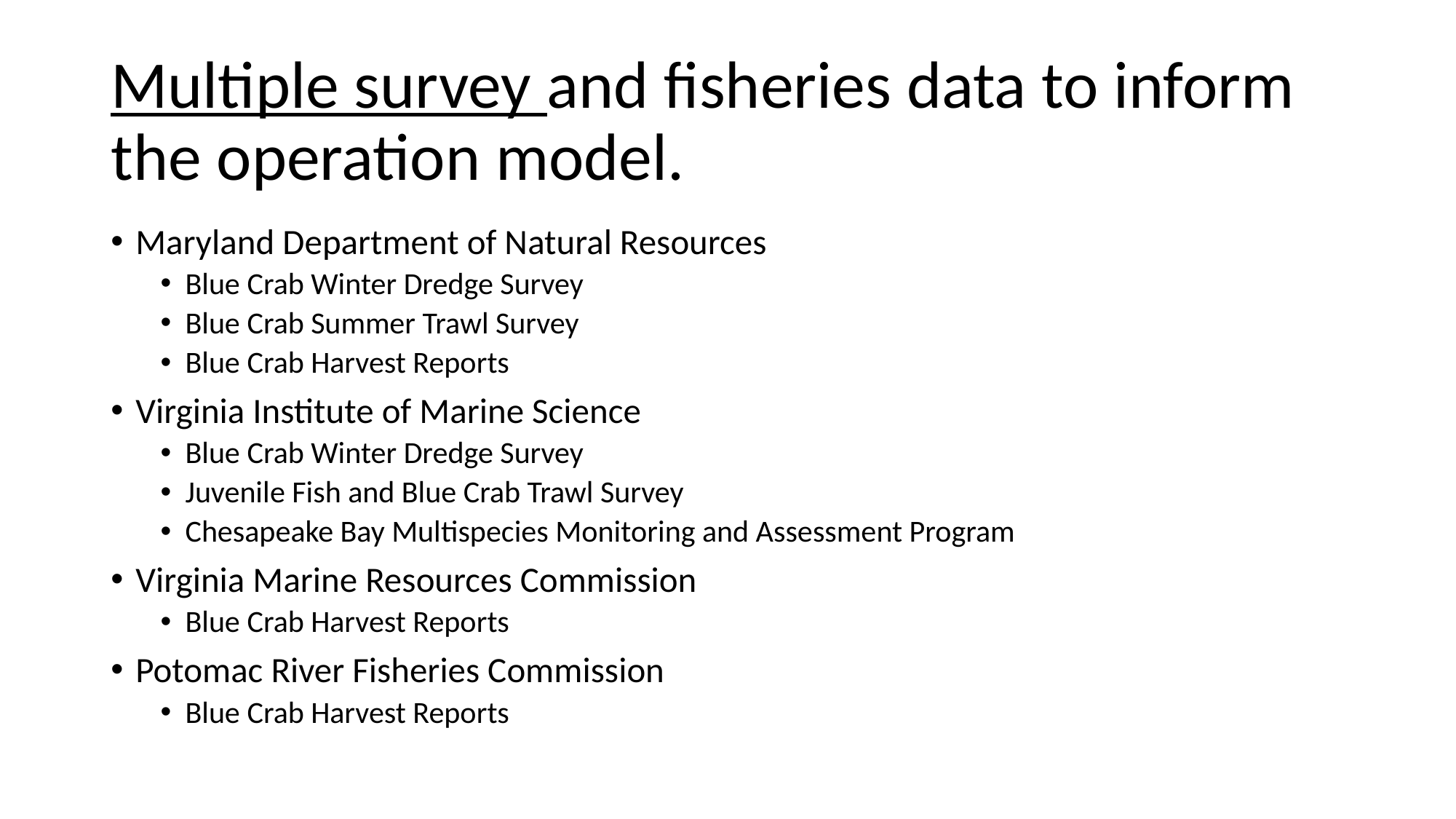

# Multiple survey and fisheries data to inform the operation model.
Maryland Department of Natural Resources
Blue Crab Winter Dredge Survey
Blue Crab Summer Trawl Survey
Blue Crab Harvest Reports
Virginia Institute of Marine Science
Blue Crab Winter Dredge Survey
Juvenile Fish and Blue Crab Trawl Survey
Chesapeake Bay Multispecies Monitoring and Assessment Program
Virginia Marine Resources Commission
Blue Crab Harvest Reports
Potomac River Fisheries Commission
Blue Crab Harvest Reports